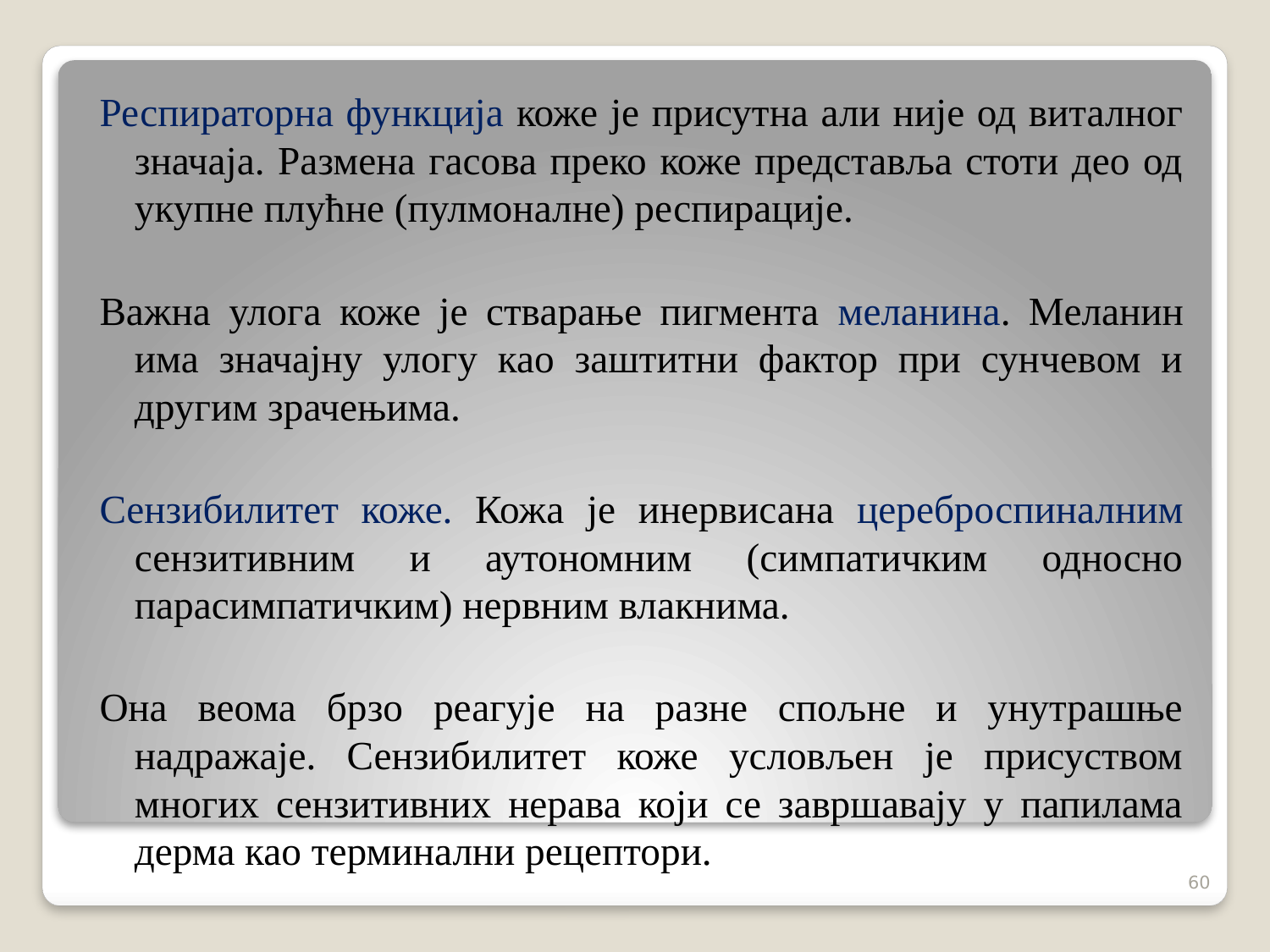

Респираторна функција коже је присутна али није од виталног значаја. Размена гасова преко коже представља стоти део од укупне плућне (пулмоналне) респирације.

Важна улога коже је стварање пигмента меланина. Меланин има значајну улогу као заштитни фактор при сунчевом и другим зрачењима.

Сензибилитет коже. Кожа је инервисана цереброспиналним сензитивним и аутономним (симпатичким односно парасимпатичким) нервним влакнима.

Она веома брзо реагује на разне спољне и унутрашње надражаје. Сензибилитет коже условљен је присуством многих сензитивних нерава који се завршавају у папилама дерма као терминални рецептори.

60